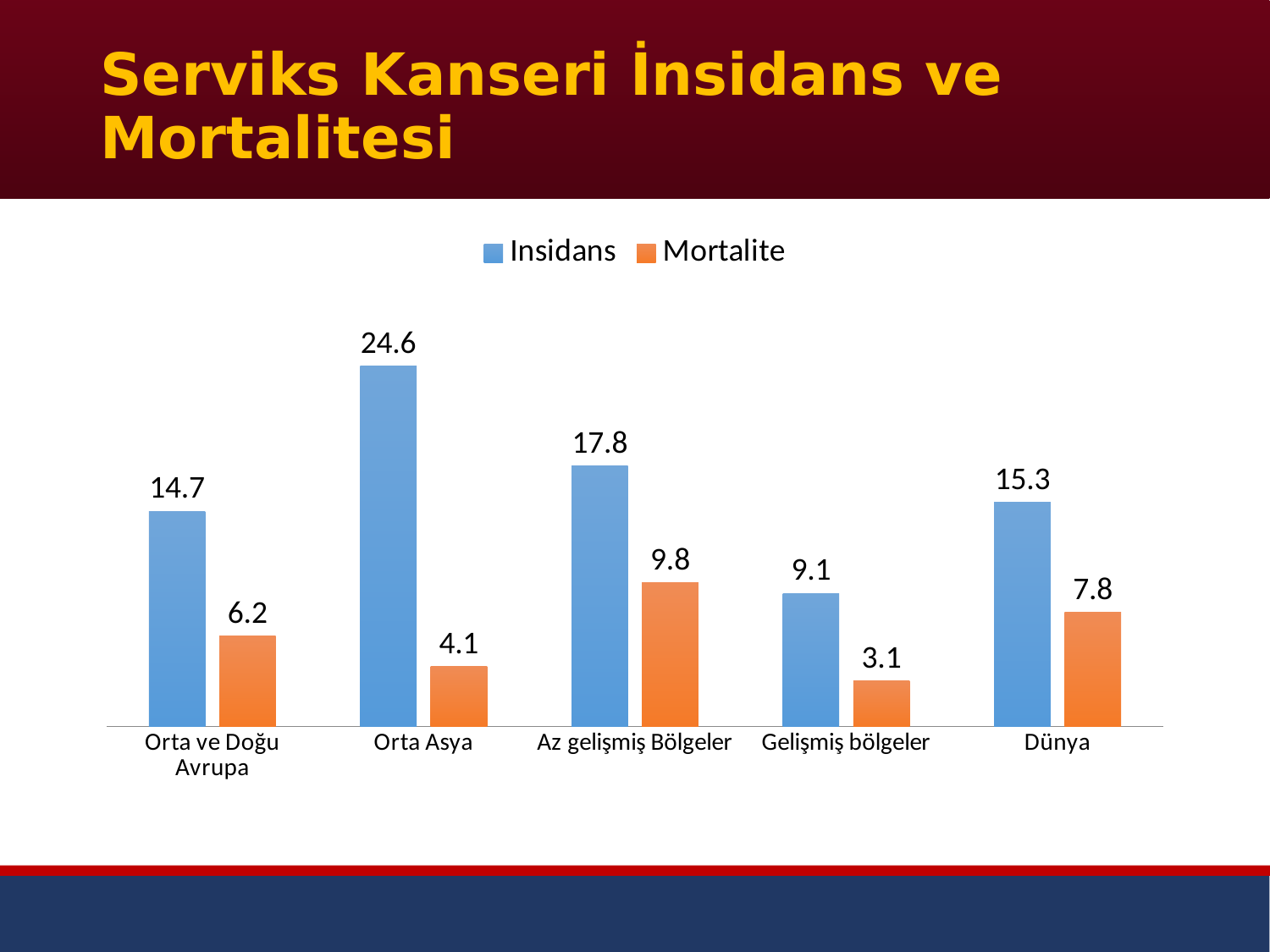

# Serviks Kanseri İnsidans ve Mortalitesi

### Chart

| Category | Insidans | Mortalite |
|---|---|---|
| Orta ve Doğu Avrupa | 14.7 | 6.2 |
| Orta Asya | 24.6 | 4.1 |
| Az gelişmiş Bölgeler | 17.8 | 9.8 |
| Gelişmiş bölgeler | 9.1 | 3.1 |
| Dünya | 15.3 | 7.8 |